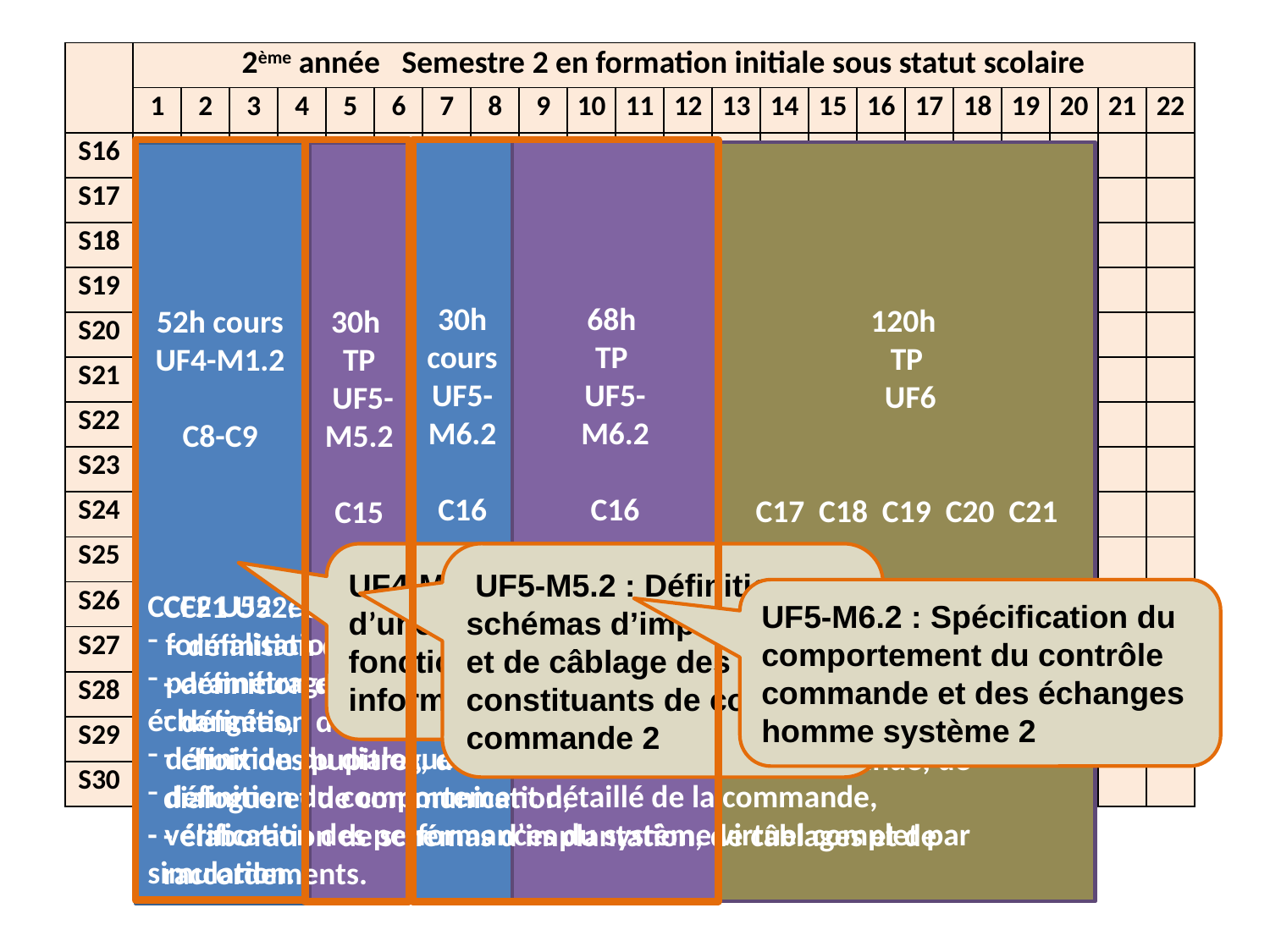

|  | 2ème année Semestre 2 en formation initiale sous statut scolaire |  |  |  |  |  |  |  |  |  |  |  |  |  |  |  |  |  |  |  |  |  |
| --- | --- | --- | --- | --- | --- | --- | --- | --- | --- | --- | --- | --- | --- | --- | --- | --- | --- | --- | --- | --- | --- | --- |
|  | 1 | 2 | 3 | 4 | 5 | 6 | 7 | 8 | 9 | 10 | 11 | 12 | 13 | 14 | 15 | 16 | 17 | 18 | 19 | 20 | 21 | 22 |
| S16 |  |  |  |  |  |  |  |  |  |  |  |  |  |  |  |  |  |  |  |  |  |  |
| S17 |  |  |  |  |  |  |  |  |  |  |  |  |  |  |  |  |  |  |  |  |  |  |
| S18 |  |  |  |  |  |  |  |  |  |  |  |  |  |  |  |  |  |  |  |  |  |  |
| S19 |  |  |  |  |  |  |  |  |  |  |  |  |  |  |  |  |  |  |  |  |  |  |
| S20 |  |  |  |  |  |  |  |  |  |  |  |  |  |  |  |  |  |  |  |  |  |  |
| S21 |  |  |  |  |  |  |  |  |  |  |  |  |  |  |  |  |  |  |  |  |  |  |
| S22 |  |  |  |  |  |  |  |  |  |  |  |  |  |  |  |  |  |  |  |  |  |  |
| S23 |  |  |  |  |  |  |  |  |  |  |  |  |  |  |  |  |  |  |  |  |  |  |
| S24 |  |  |  |  |  |  |  |  |  |  |  |  |  |  |  |  |  |  |  |  |  |  |
| S25 |  |  |  |  |  |  |  |  |  |  |  |  |  |  |  |  |  |  |  |  |  |  |
| S26 |  |  |  |  |  |  |  |  |  |  |  |  |  |  |  |  |  |  |  |  |  |  |
| S27 |  |  |  |  |  |  |  |  |  |  |  |  |  |  |  |  |  |  |  |  |  |  |
| S28 |  |  |  |  |  |  |  |  |  |  |  |  |  |  |  |  |  |  |  |  |  |  |
| S29 |  |  |  |  |  |  |  |  |  |  |  |  |  |  |  |  |  |  |  |  |  |  |
| S30 |  |  |  |  |  |  |  |  |  |  |  |  |  |  |  |  |  |  |  |  |  |  |

 UF5-M5.2 : Définition, schémas d’implantation et de câblage des
constituants de contrôle commande 2

UF5-M6.2 : Spécification du comportement du contrôle commande et des échanges homme système 2

UF4-M1.2 : Conception d’une architecture fonctionnelle et
informationnelle 2

30h cours UF5-M6.2

C16

68h
TP
UF5-
M6.2

C16

120h
TP
 UF6

C17  C18  C19  C20  C21

52h cours UF4-M1.2

C8-C9

30h
TP
 UF5-
M5.2

C15
CCF2 U52: évaluation de la compétence C16.
 formalisation des modes de marches et d’arrêts,
 paramétrage de la communication et définition des données échangées,
 définition du dialogue homme - système,
 définition du comportement détaillé de la commande,
- vérification des performances du système virtuel complet par simulation.
CCF1 U52: évaluation des compétences C14 et C15.
 - définition des interfaces entre les chaînes fonctionnelles,
- définition de l’ergonomie et prise en compte de la sécurité,
 définition des structures porteuses, des armoires et des carters,
 choix des pupitres, des éléments de contrôle commande, de dialogue et de communication,
- élaboration de schémas d’implantation, de câblages et de raccordements.